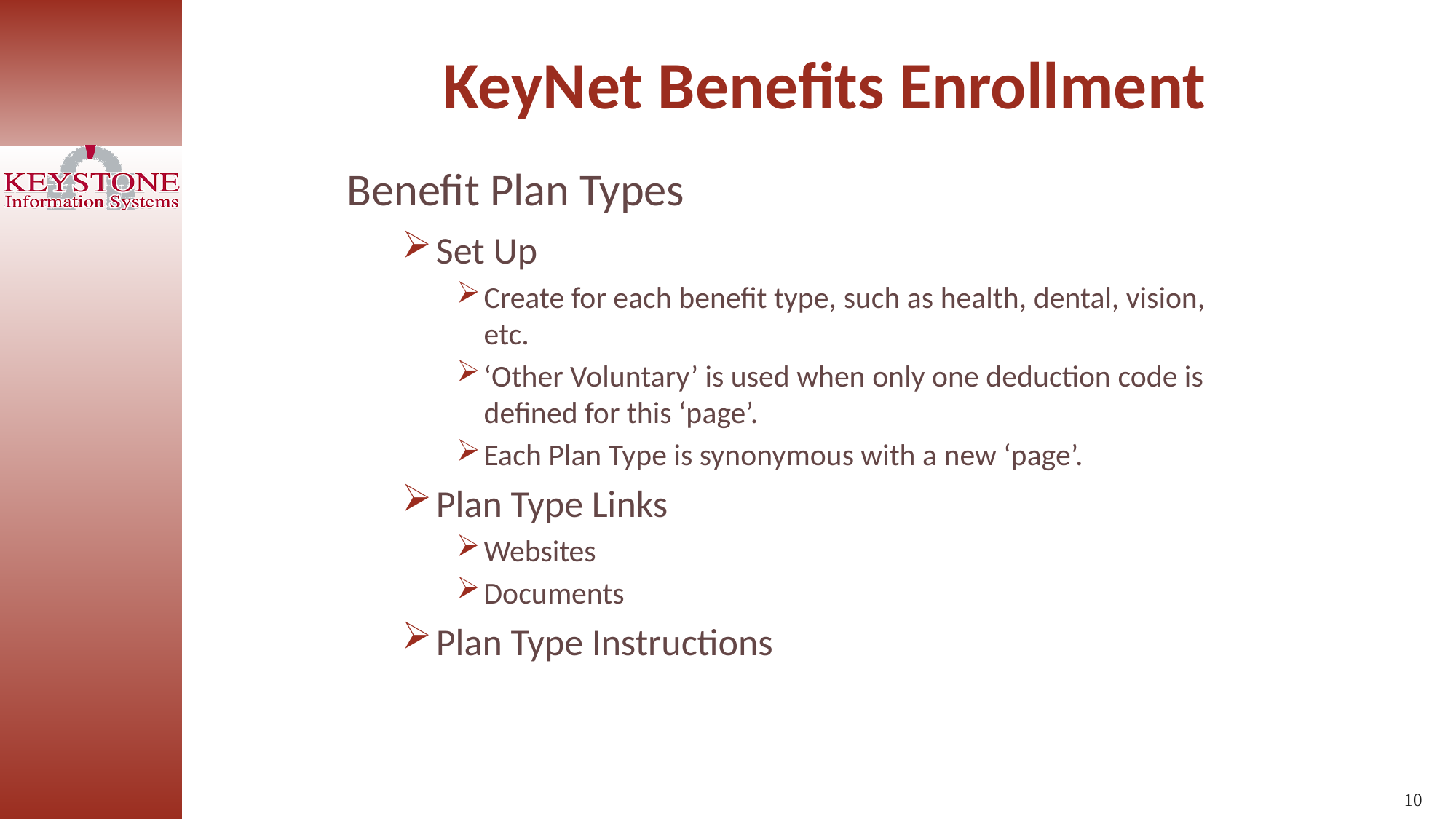

KeyNet Benefits Enrollment
Benefit Plan Types
Set Up
Create for each benefit type, such as health, dental, vision, etc.
‘Other Voluntary’ is used when only one deduction code is defined for this ‘page’.
Each Plan Type is synonymous with a new ‘page’.
Plan Type Links
Websites
Documents
Plan Type Instructions

10